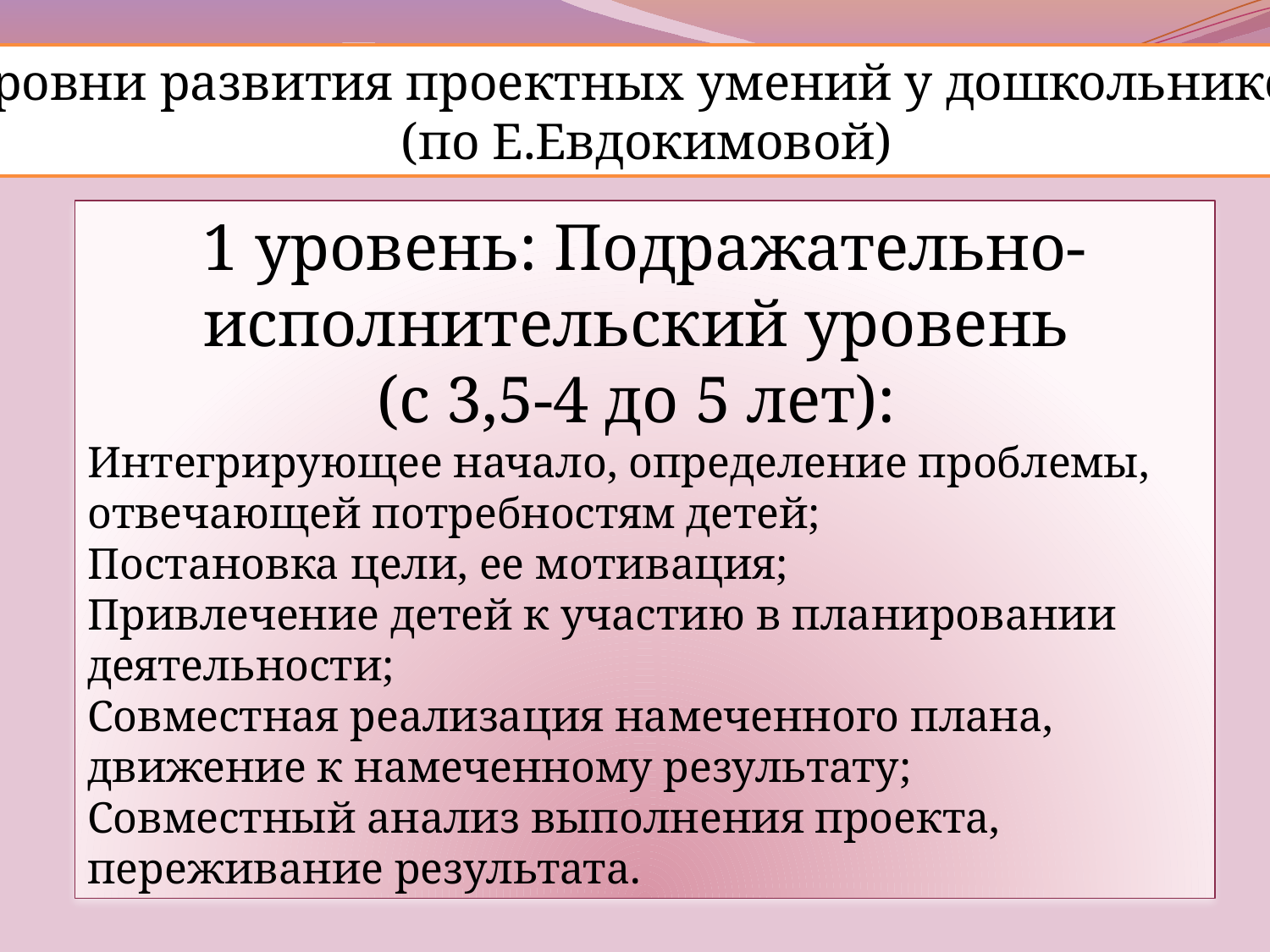

Уровни развития проектных умений у дошкольников
 (по Е.Евдокимовой)
1 уровень: Подражательно-исполнительский уровень
(с 3,5-4 до 5 лет):
Интегрирующее начало, определение проблемы, отвечающей потребностям детей;
Постановка цели, ее мотивация;
Привлечение детей к участию в планировании деятельности;
Совместная реализация намеченного плана, движение к намеченному результату;
Совместный анализ выполнения проекта, переживание результата.